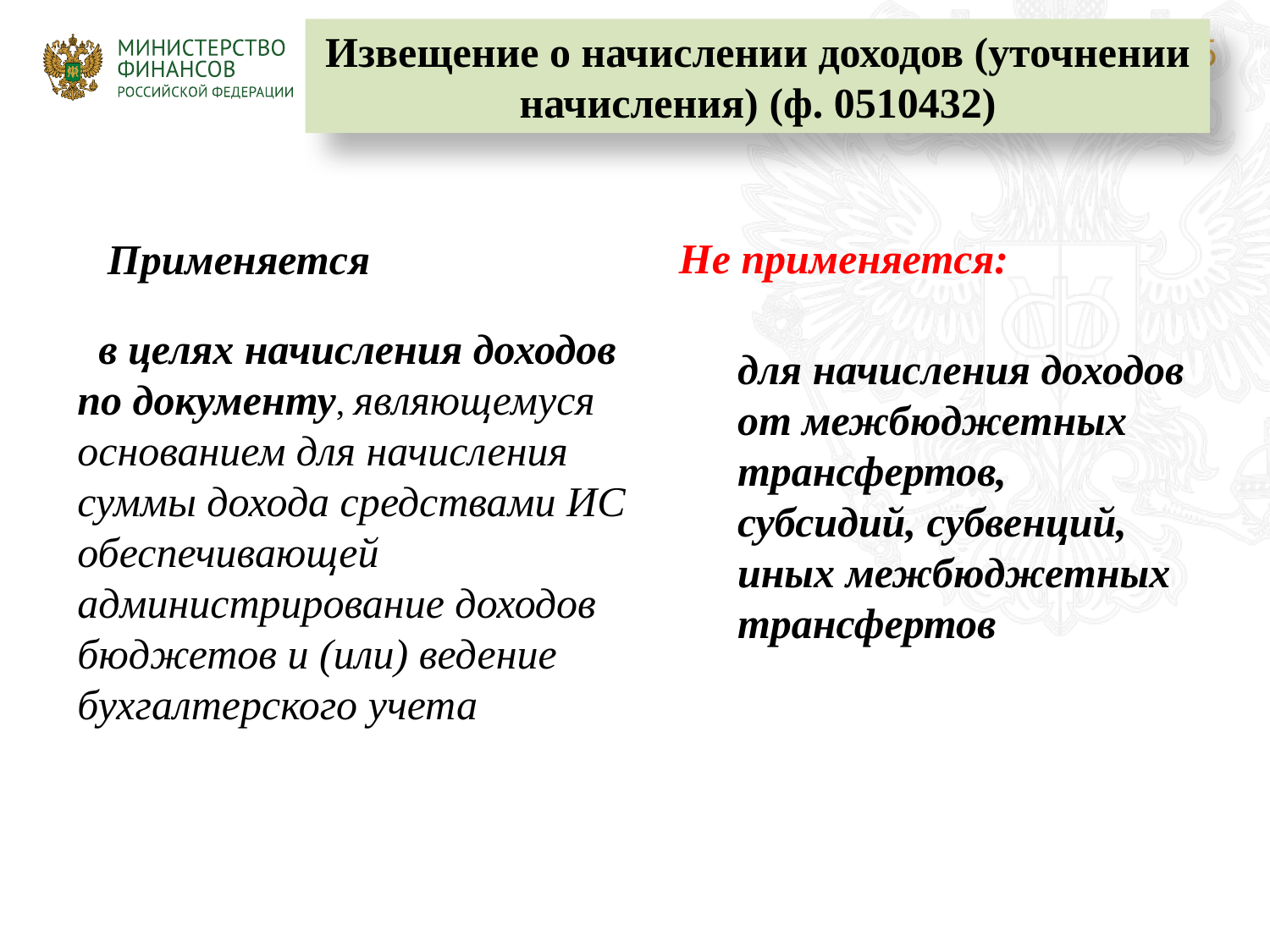

Извещение о начислении доходов (уточнении начисления) (ф. 0510432)
(ф. 0510432)
Не применяется:
Применяется
  в целях начисления доходов по документу, являющемуся основанием для начисления суммы дохода средствами ИС обеспечивающей администрирование доходов бюджетов и (или) ведение бухгалтерского учета

для начисления доходов от межбюджетных трансфертов, субсидий, субвенций, иных межбюджетных трансфертов